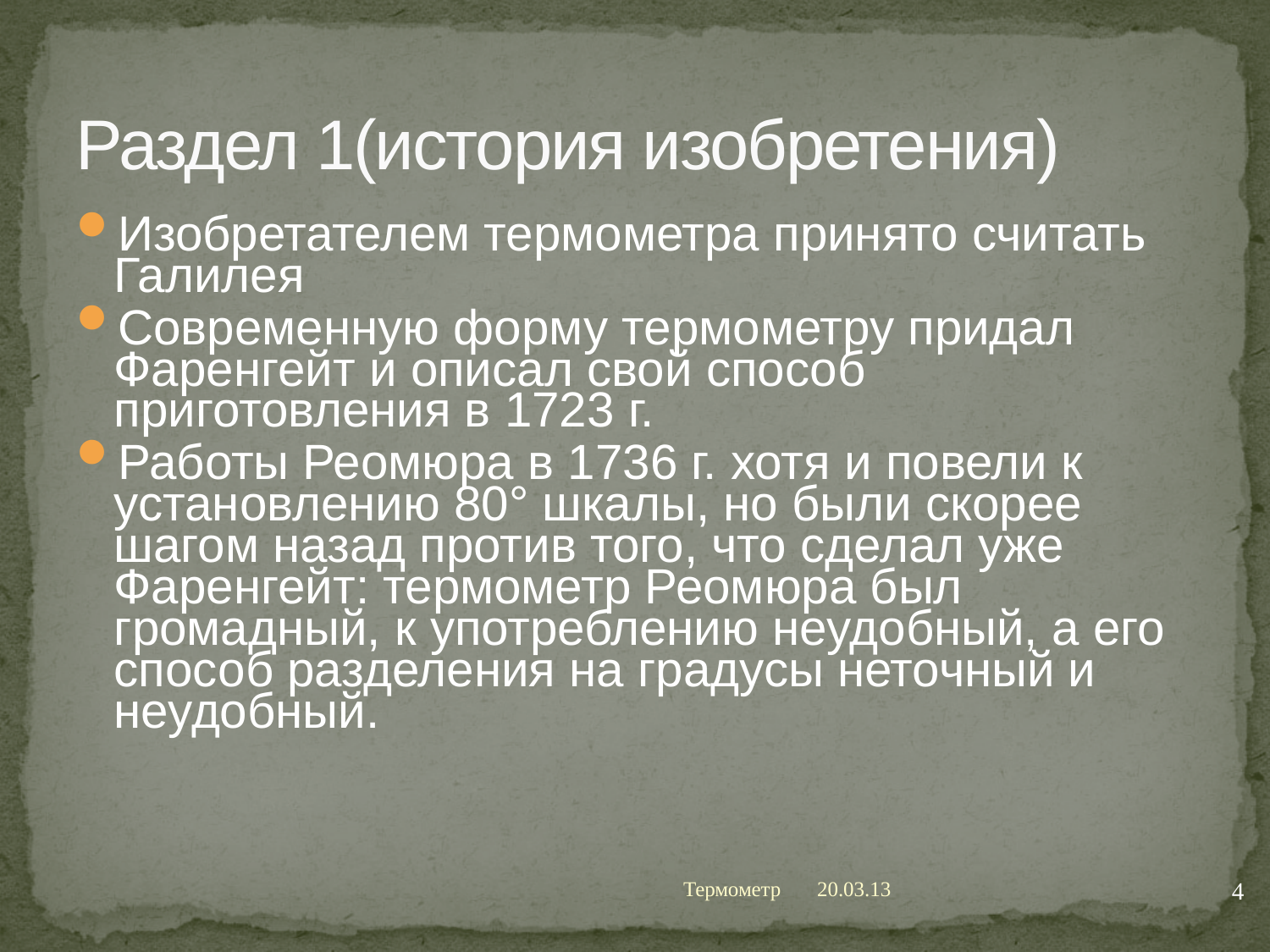

# Раздел 1(история изобретения)
Изобретателем термометра принято считать Галилея
Современную форму термометру придал Фаренгейт и описал свой способ приготовления в 1723 г.
Работы Реомюра в 1736 г. хотя и повели к установлению 80° шкалы, но были скорее шагом назад против того, что сделал уже Фаренгейт: термометр Реомюра был громадный, к употреблению неудобный, а его способ разделения на градусы неточный и неудобный.
4
Термометр
20.03.13